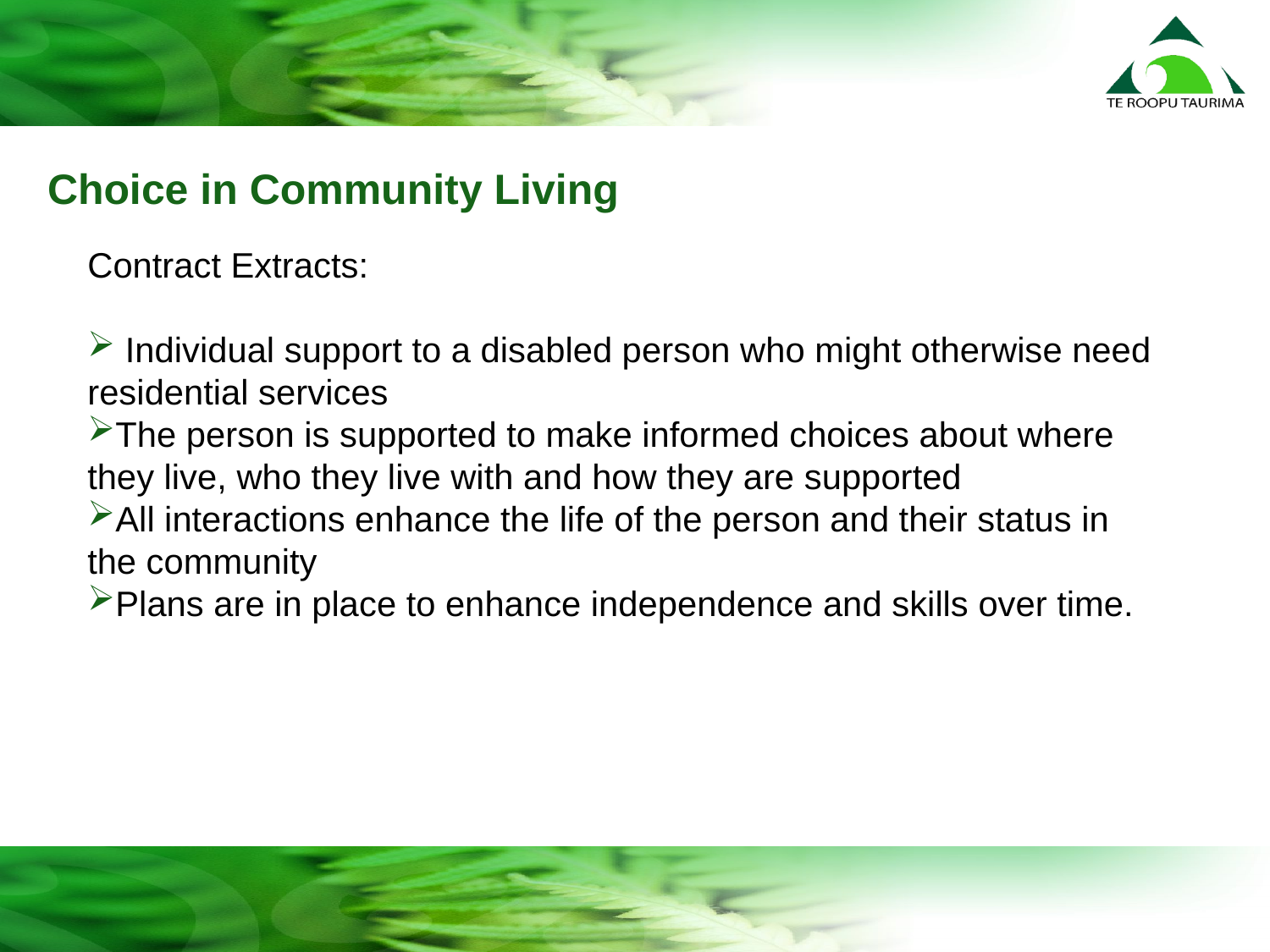

# Choice in Community Living
Contract Extracts:

 Individual support to a disabled person who might otherwise need residential services
The person is supported to make informed choices about where they live, who they live with and how they are supported
All interactions enhance the life of the person and their status in the community
Plans are in place to enhance independence and skills over time.